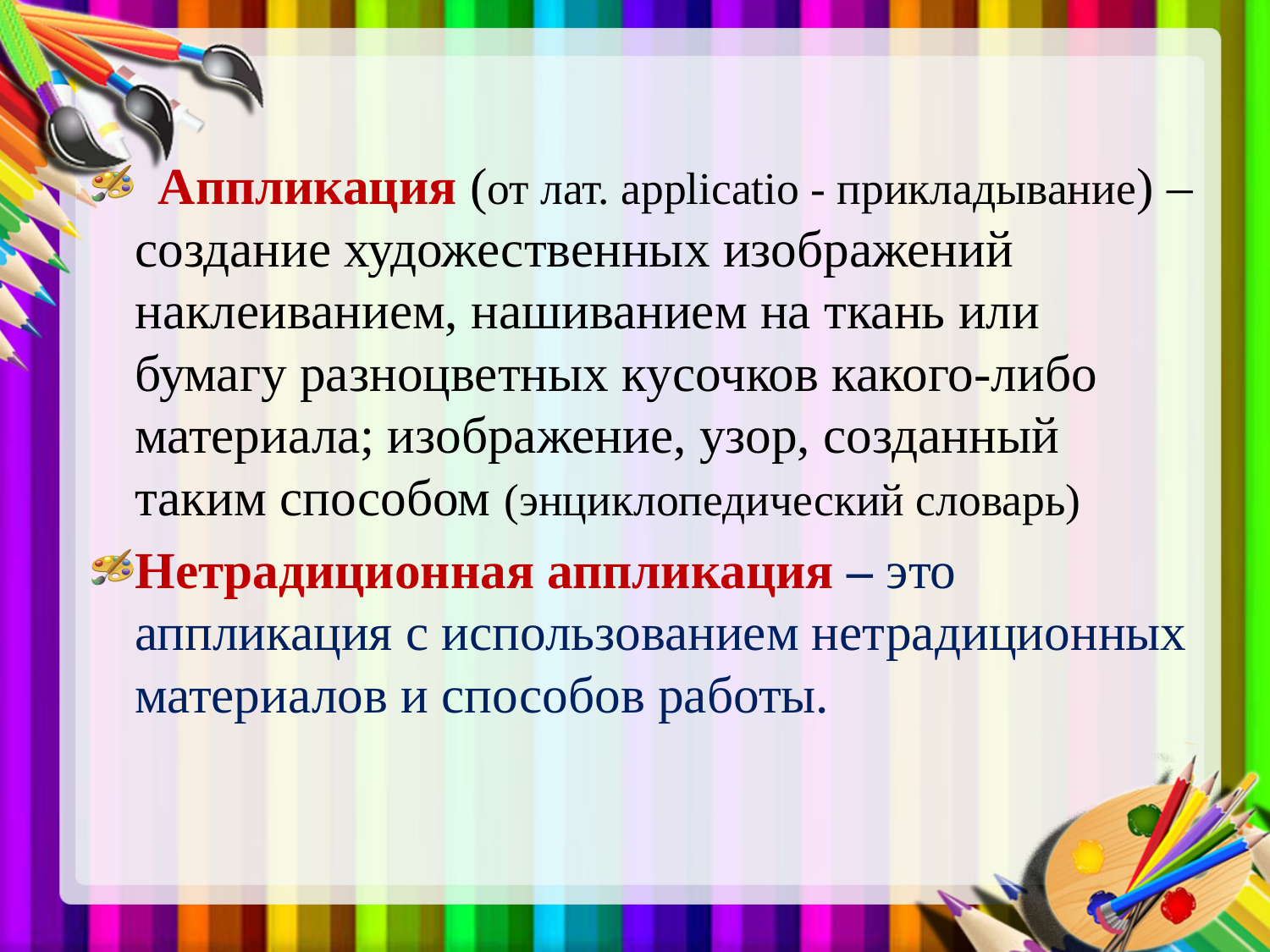

Аппликация (от лат. applicatio - прикладывание) – создание художественных изображений наклеиванием, нашиванием на ткань или бумагу разноцветных кусочков какого-либо материала; изображение, узор, созданный таким способом (энциклопедический словарь)
Нетрадиционная аппликация – это аппликация с использованием нетрадиционных материалов и способов работы.